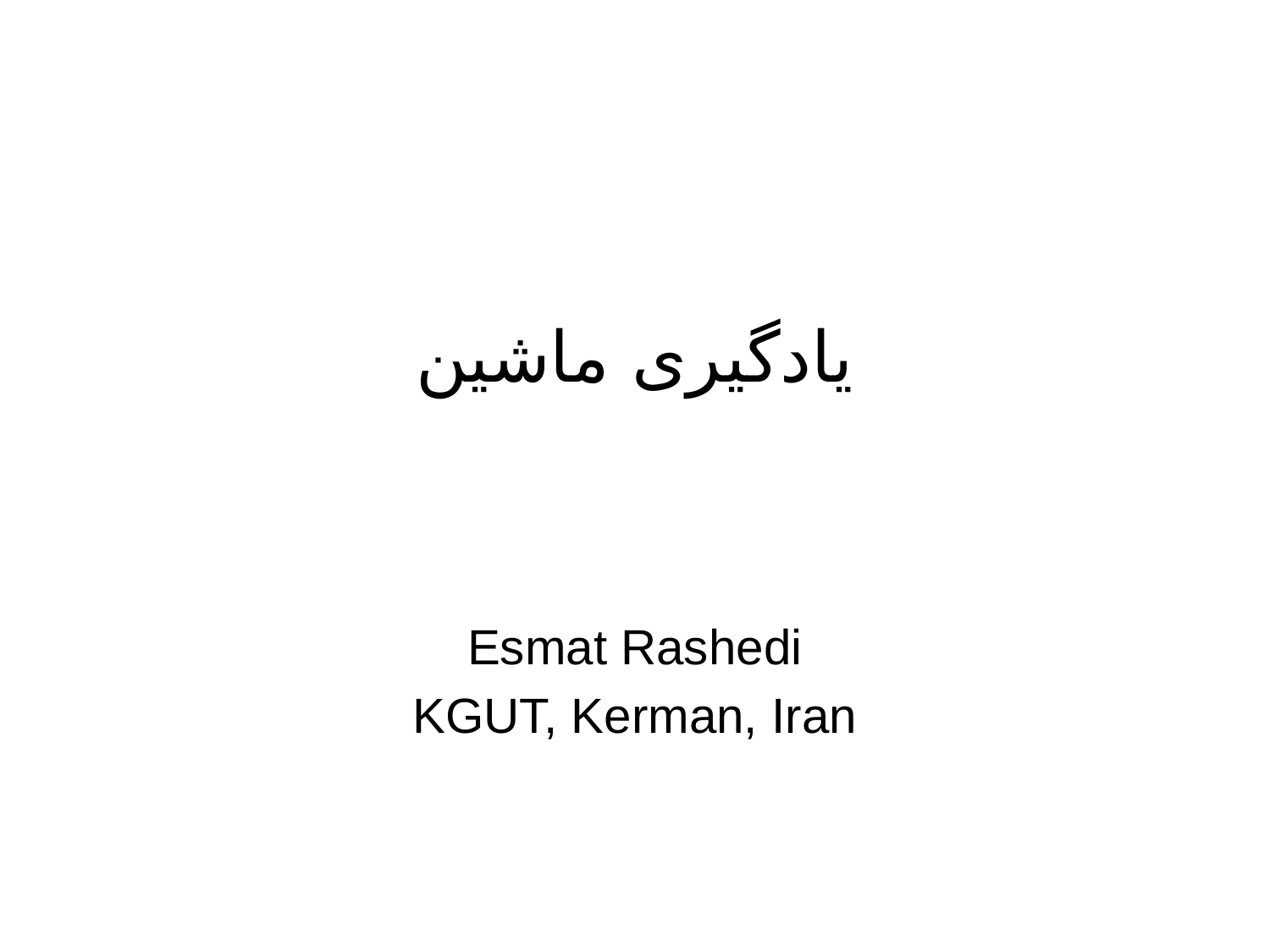

# یادگیری ماشین

Esmat Rashedi
KGUT, Kerman, Iran